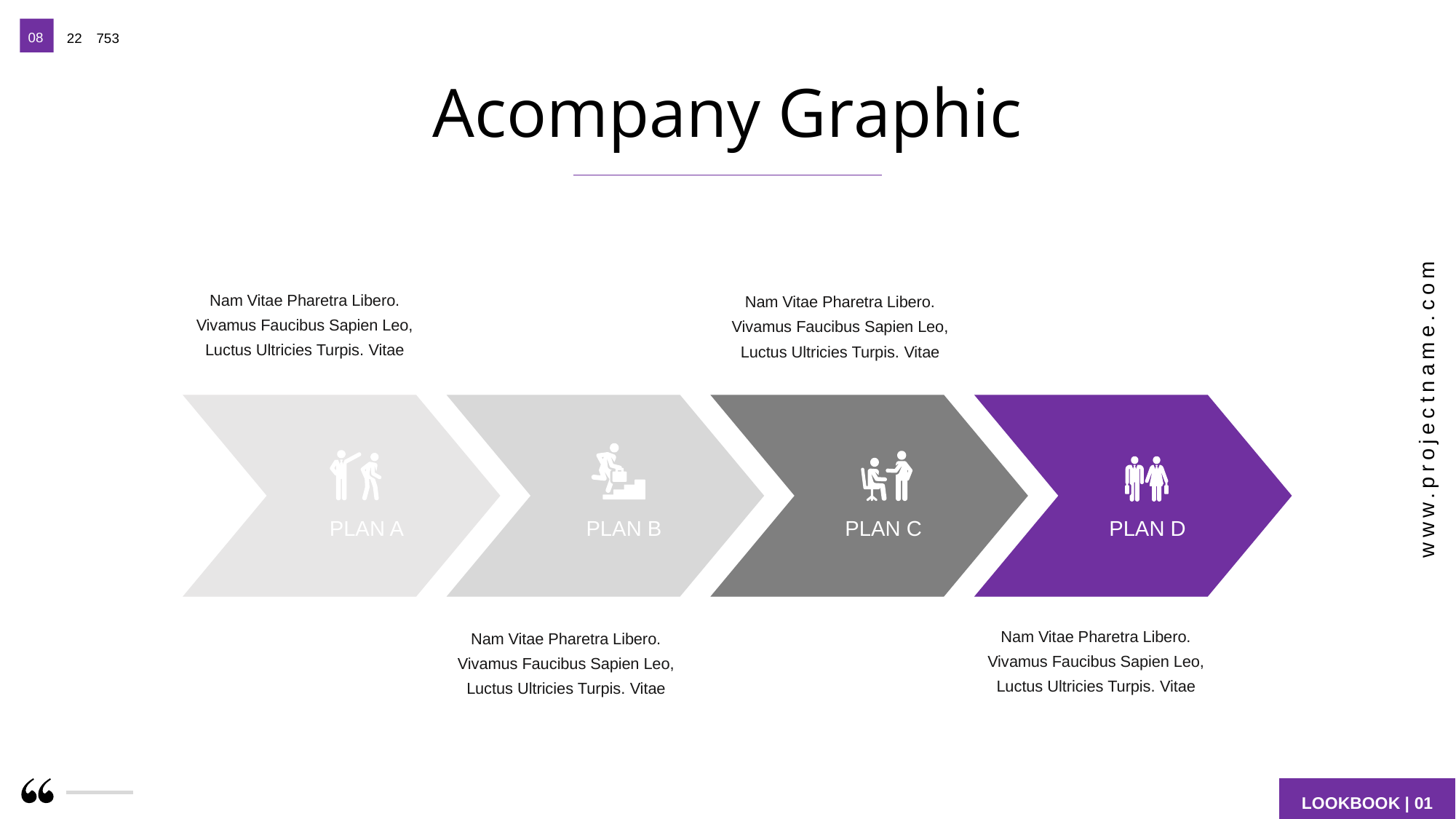

08
22
753
www.projectname.com

LOOKBOOK | 01
Acompany Graphic
Nam Vitae Pharetra Libero. Vivamus Faucibus Sapien Leo, Luctus Ultricies Turpis. Vitae
Nam Vitae Pharetra Libero. Vivamus Faucibus Sapien Leo, Luctus Ultricies Turpis. Vitae

PLAN A
PLAN B
PLAN C
PLAN D
Nam Vitae Pharetra Libero. Vivamus Faucibus Sapien Leo, Luctus Ultricies Turpis. Vitae
Nam Vitae Pharetra Libero. Vivamus Faucibus Sapien Leo, Luctus Ultricies Turpis. Vitae